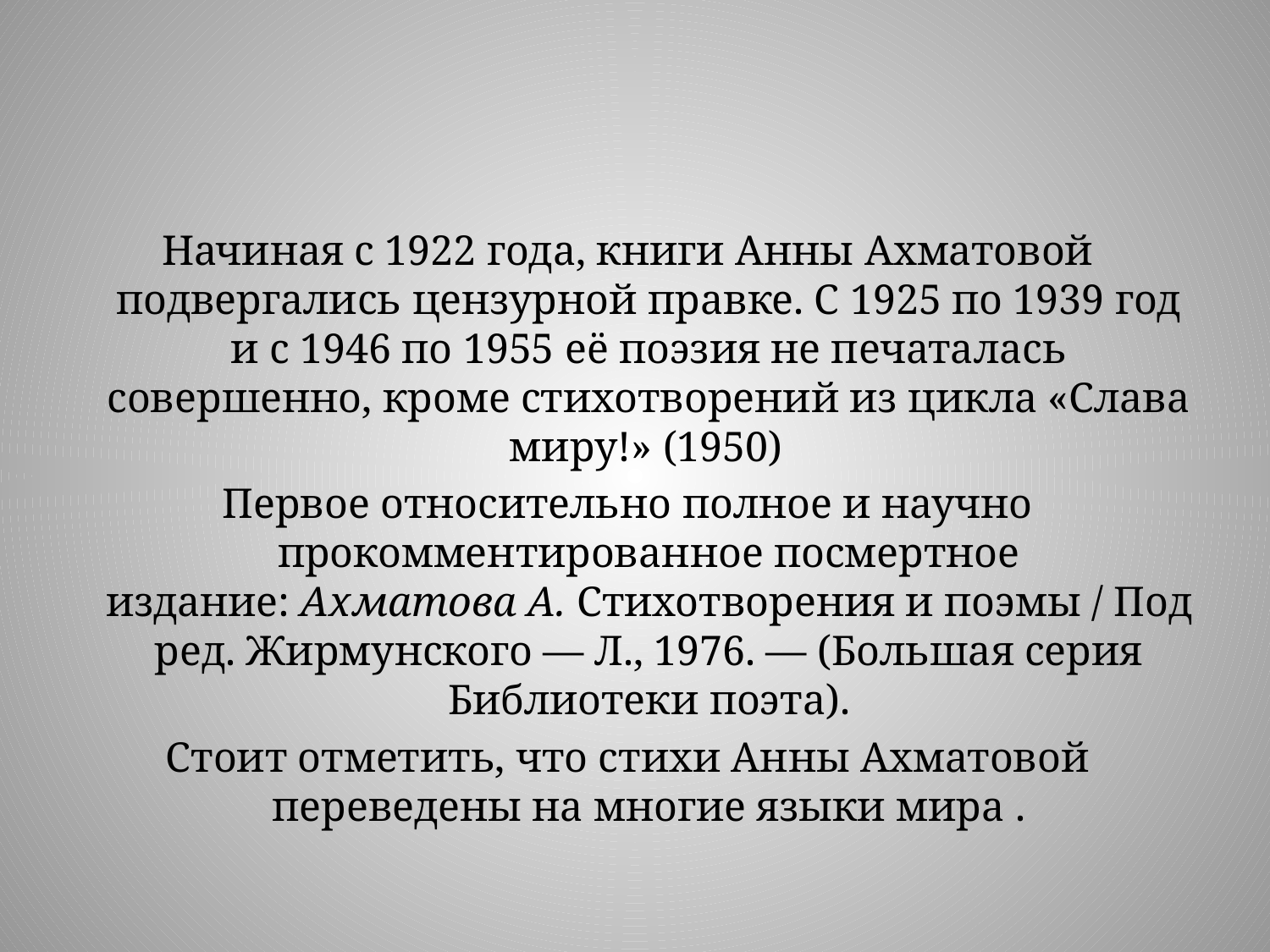

#
Начиная с 1922 года, книги Анны Ахматовой подвергались цензурной правке. С 1925 по 1939 год и с 1946 по 1955 её поэзия не печаталась совершенно, кроме стихотворений из цикла «Слава миру!» (1950)
Первое относительно полное и научно прокомментированное посмертное издание: Ахматова А. Стихотворения и поэмы / Под ред. Жирмунского — Л., 1976. — (Большая серия Библиотеки поэта).
Cтоит отметить, что стихи Анны Ахматовой переведены на многие языки мира .